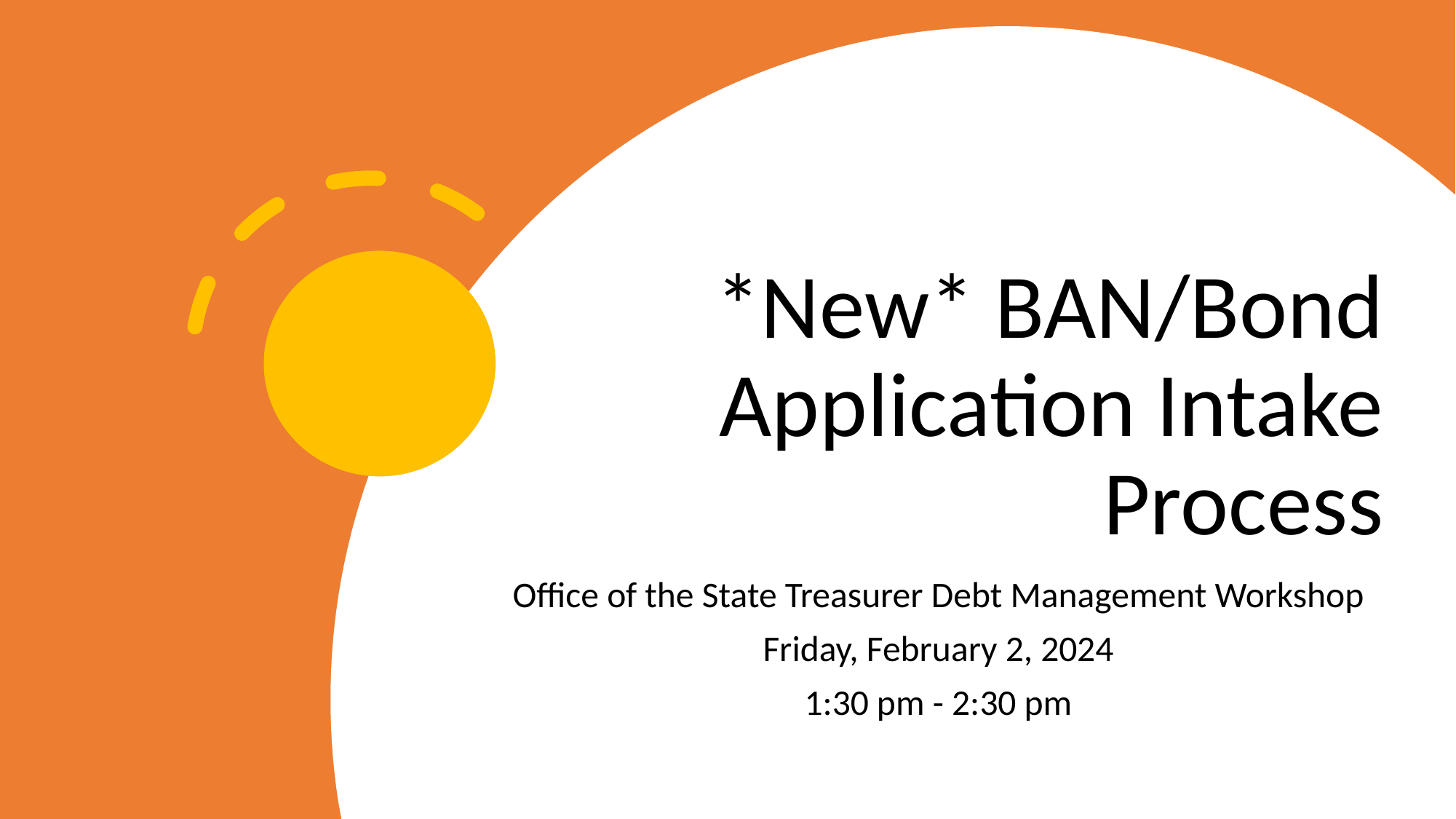

# *New* BAN/Bond Application Intake Process

Office of the State Treasurer Debt Management Workshop
Friday, February 2, 2024
1:30 pm - 2:30 pm